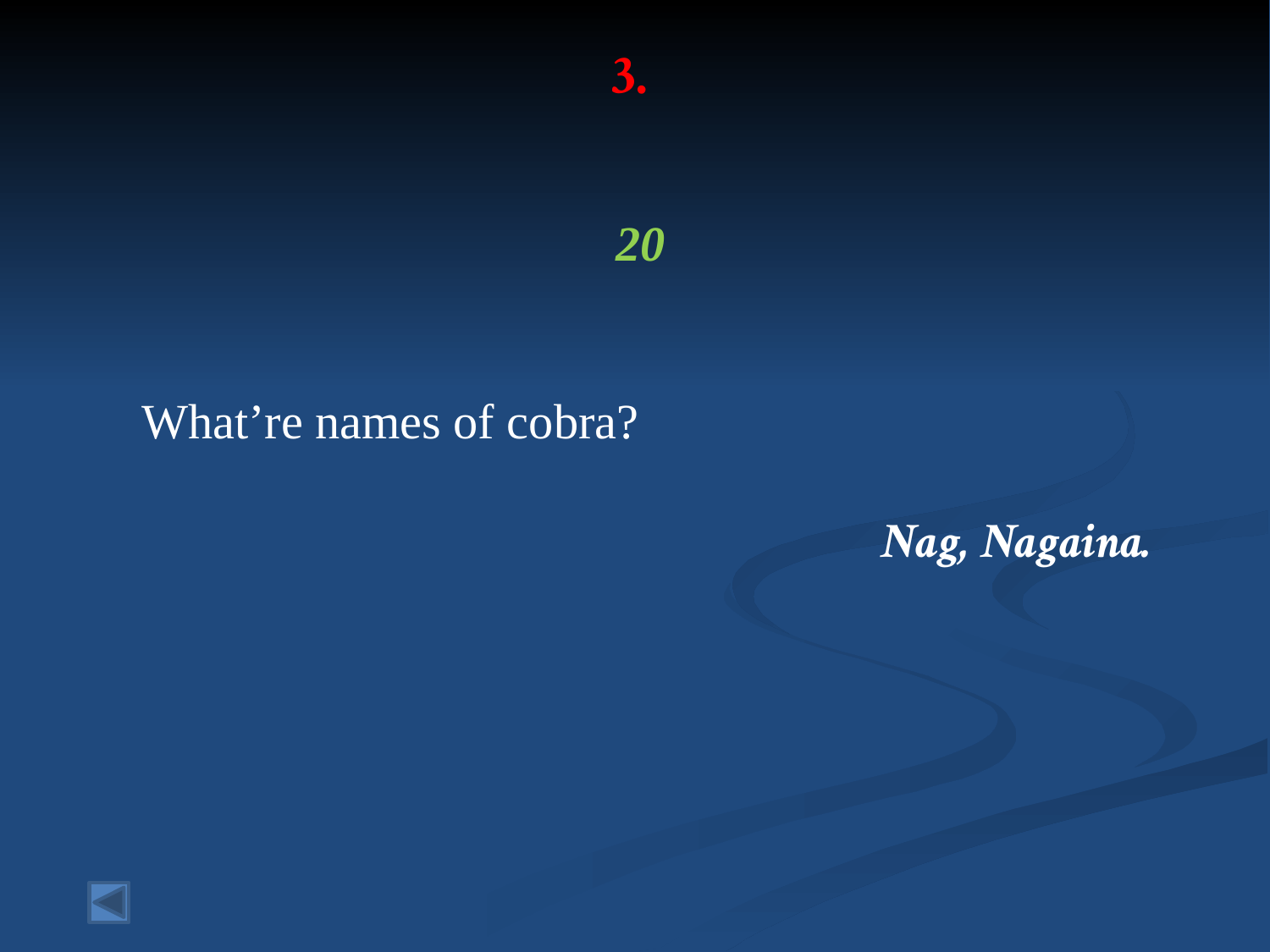

# 3.

20

What’re names of cobra?

Nag, Nagaina.